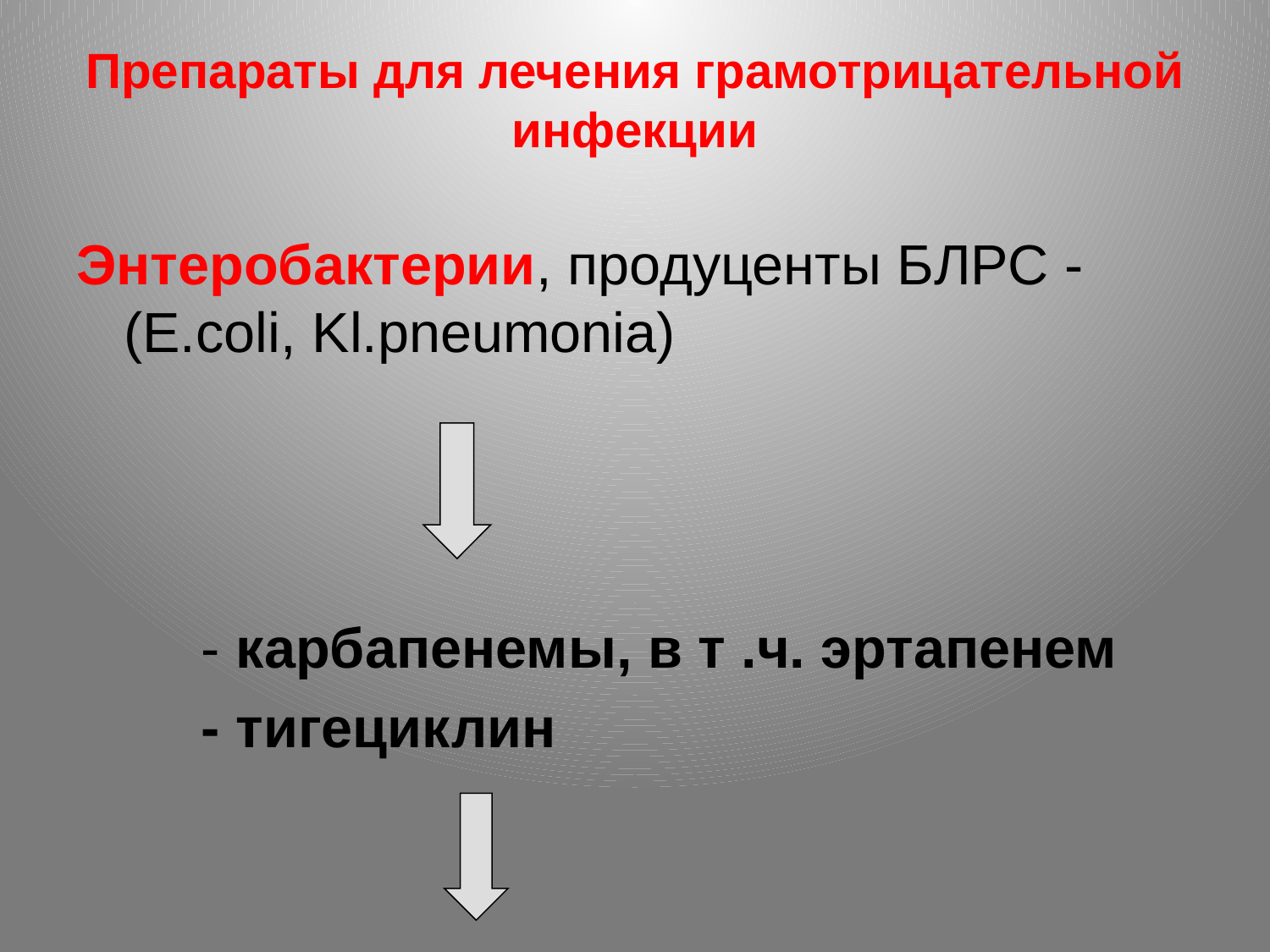

Энтеробактерии, продуценты БЛРС - (E.coli, Kl.pneumonia)

        - карбапенемы, в т .ч. эртапенем
        - тигециклин

Препараты для лечения грамотрицательной инфекции